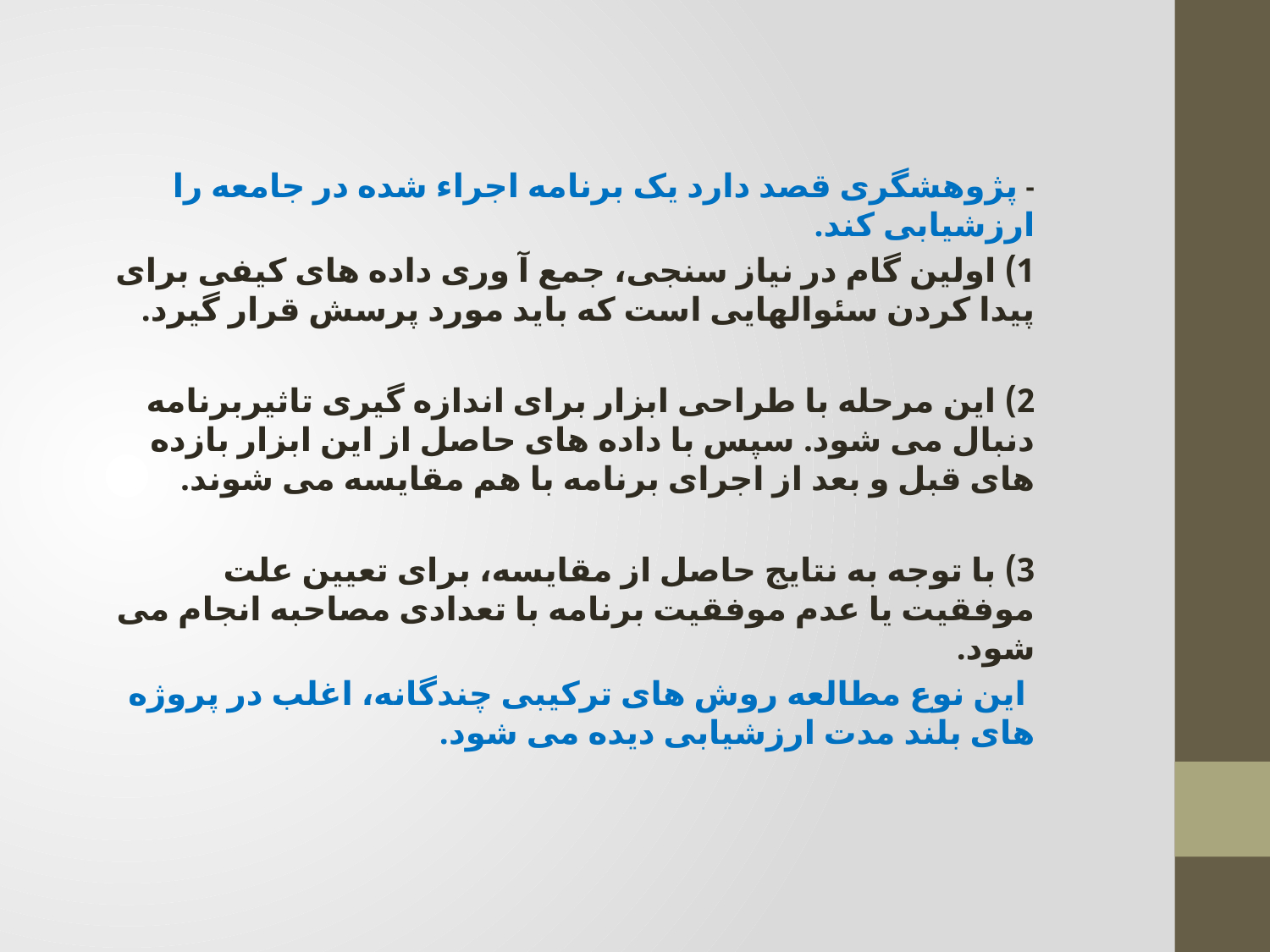

- پژوهشگری قصد دارد یک برنامه اجراء شده در جامعه را ارزشیابی کند.
1) اولین گام در نیاز سنجی، جمع آ وری داده های کیفی برای پیدا کردن سئوالهایی است که باید مورد پرسش قرار گیرد.

2) این مرحله با طراحی ابزار برای اندازه گیری تاثیربرنامه دنبال می شود. سپس با داده های حاصل از این ابزار بازده های قبل و بعد از اجرای برنامه با هم مقایسه می شوند.

3) با توجه به نتایج حاصل از مقایسه، برای تعیین علت موفقیت یا عدم موفقیت برنامه با تعدادی مصاحبه انجام می شود.
 این نوع مطالعه روش های ترکیبی چندگانه، اغلب در پروژه های بلند مدت ارزشیابی دیده می شود.